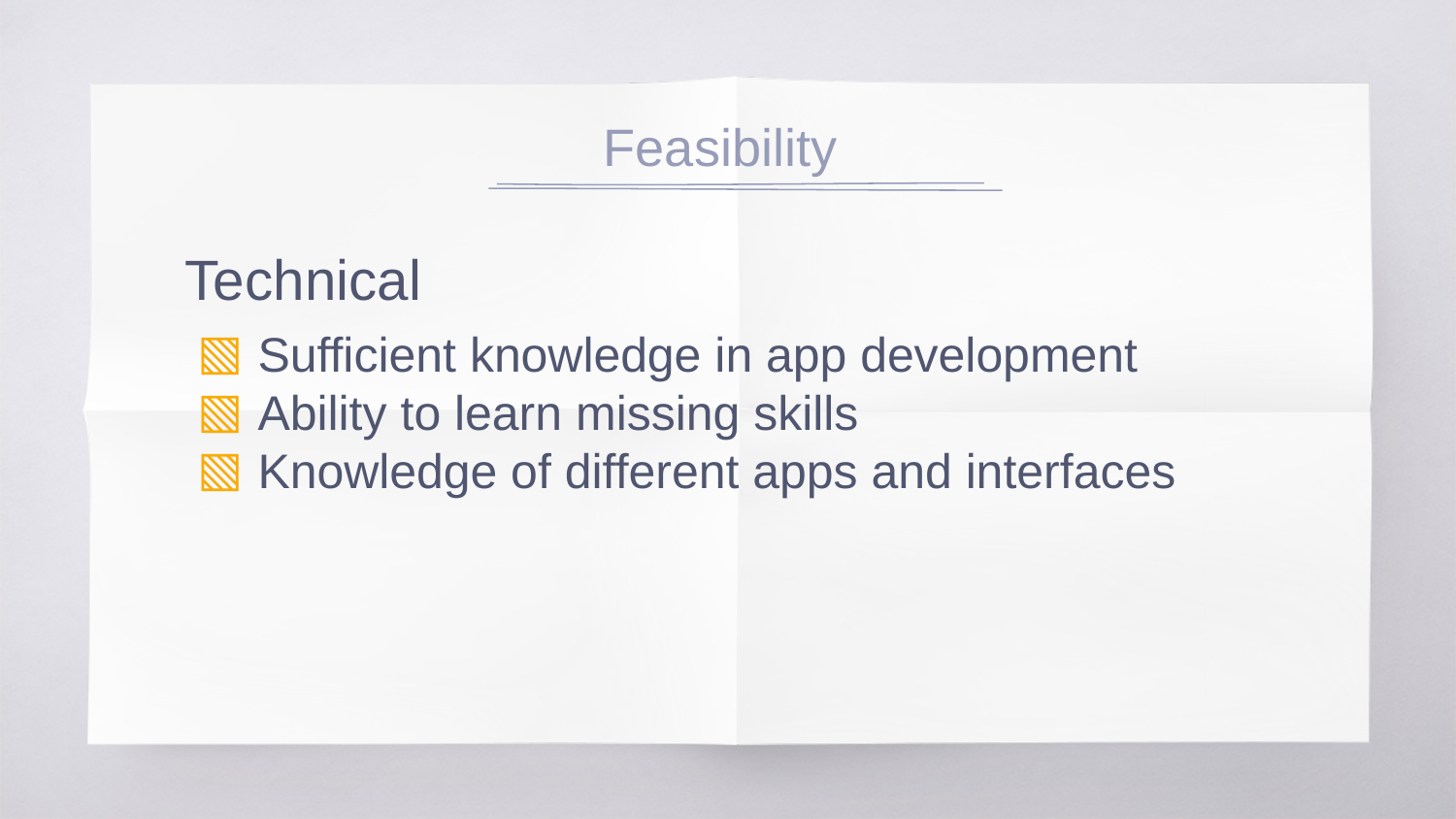

# Feasibility
Technical
Sufficient knowledge in app development
Ability to learn missing skills
Knowledge of different apps and interfaces